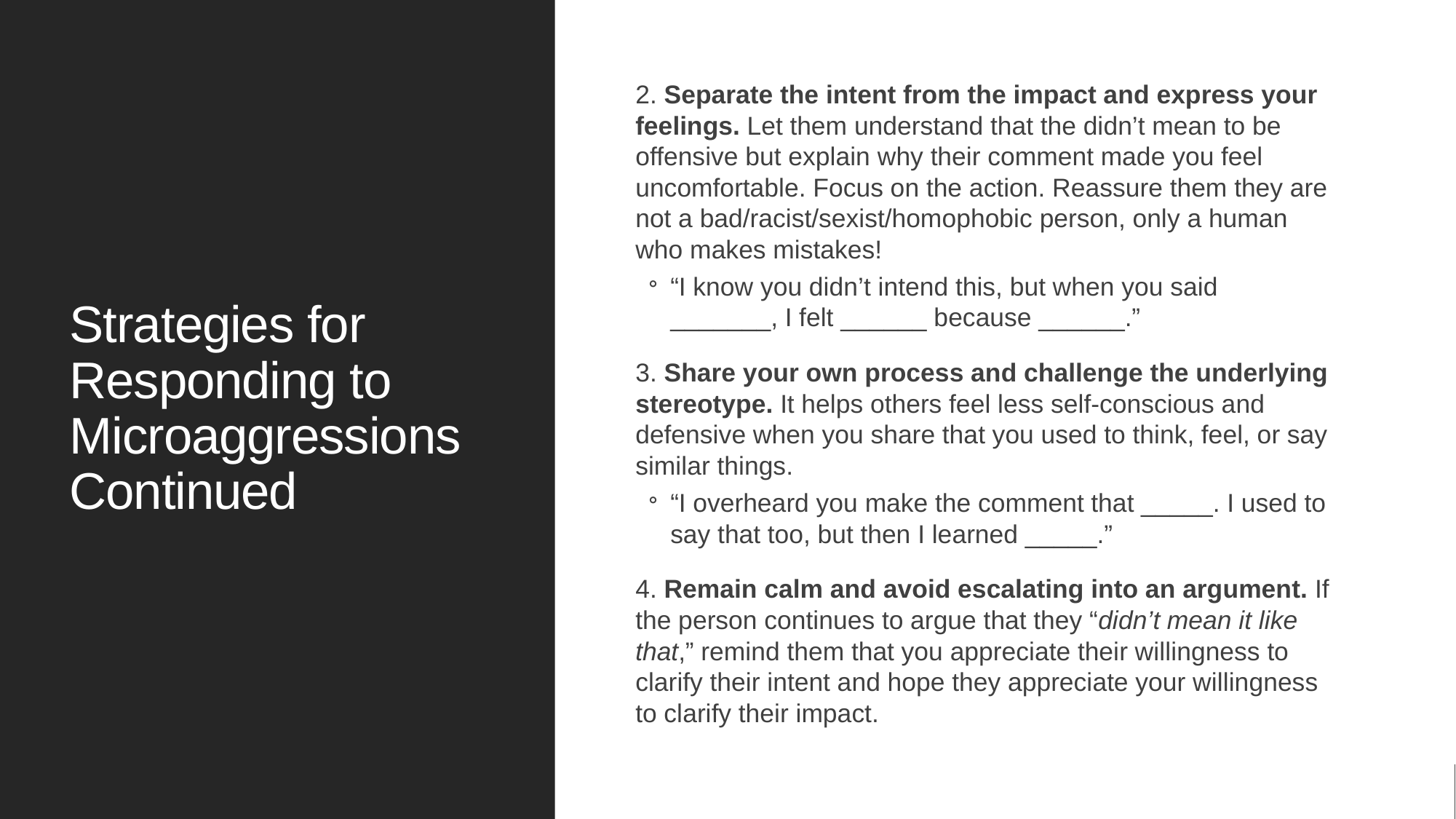

# Strategies for Responding to Microaggressions Continued
2. Separate the intent from the impact and express your feelings. Let them understand that the didn’t mean to be offensive but explain why their comment made you feel uncomfortable. Focus on the action. Reassure them they are not a bad/racist/sexist/homophobic person, only a human who makes mistakes!
“I know you didn’t intend this, but when you said _______, I felt ______ because ______.”
3. Share your own process and challenge the underlying stereotype. It helps others feel less self-conscious and defensive when you share that you used to think, feel, or say similar things.
“I overheard you make the comment that _____. I used to say that too, but then I learned _____.”
4. Remain calm and avoid escalating into an argument. If the person continues to argue that they “didn’t mean it like that,” remind them that you appreciate their willingness to clarify their intent and hope they appreciate your willingness to clarify their impact.